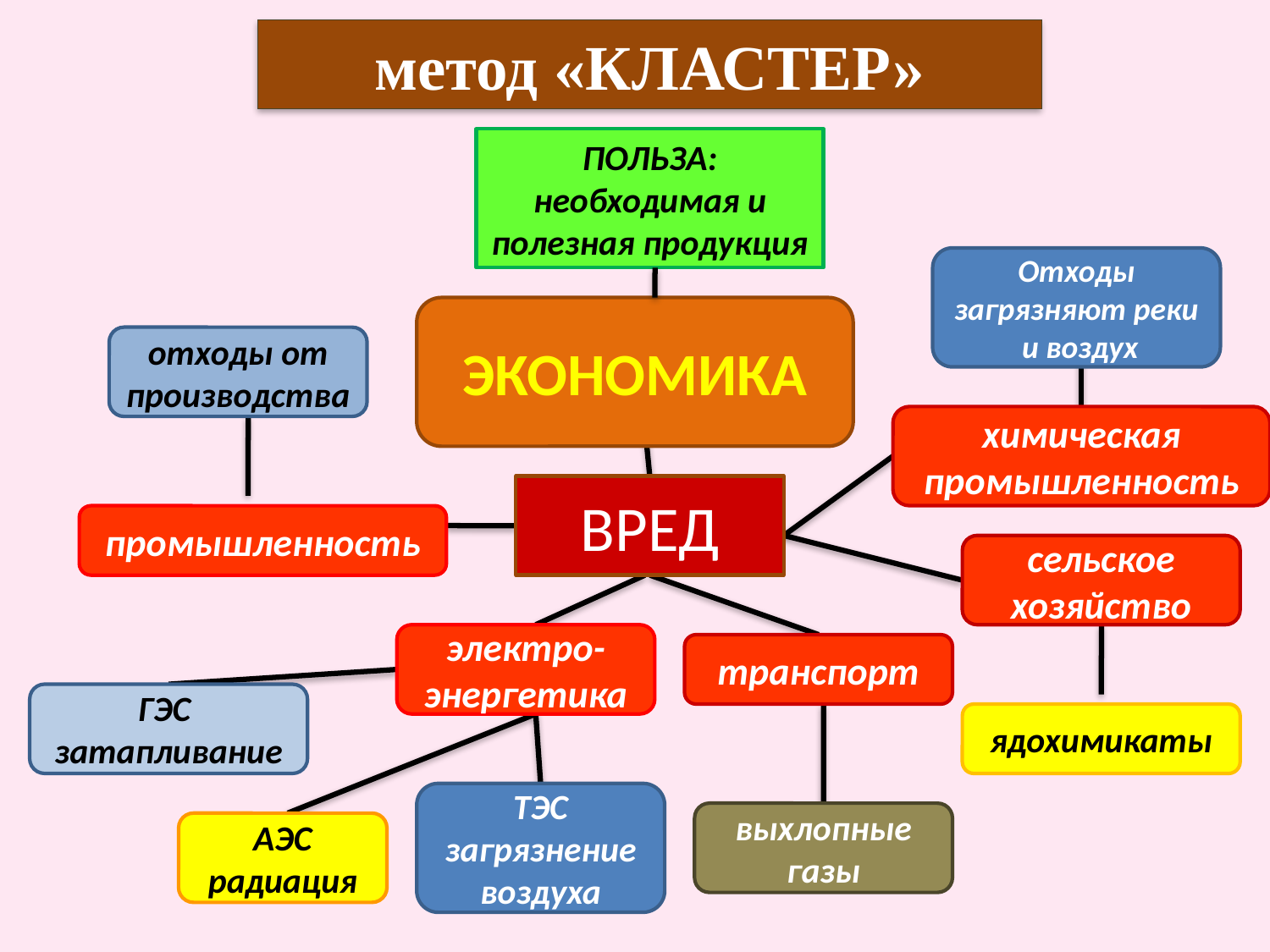

метод «КЛАСТЕР»
ПОЛЬЗА:
необходимая и полезная продукция
Отходы загрязняют реки  и воздух
ЭКОНОМИКА
отходы от производства
химическая промышленность
ВРЕД
промышленность
сельское хозяйство
электро-
энергетика
транспорт
ГЭС
затапливание
ядохимикаты
ТЭС
загрязнение воздуха
выхлопные газы
АЭС
радиация